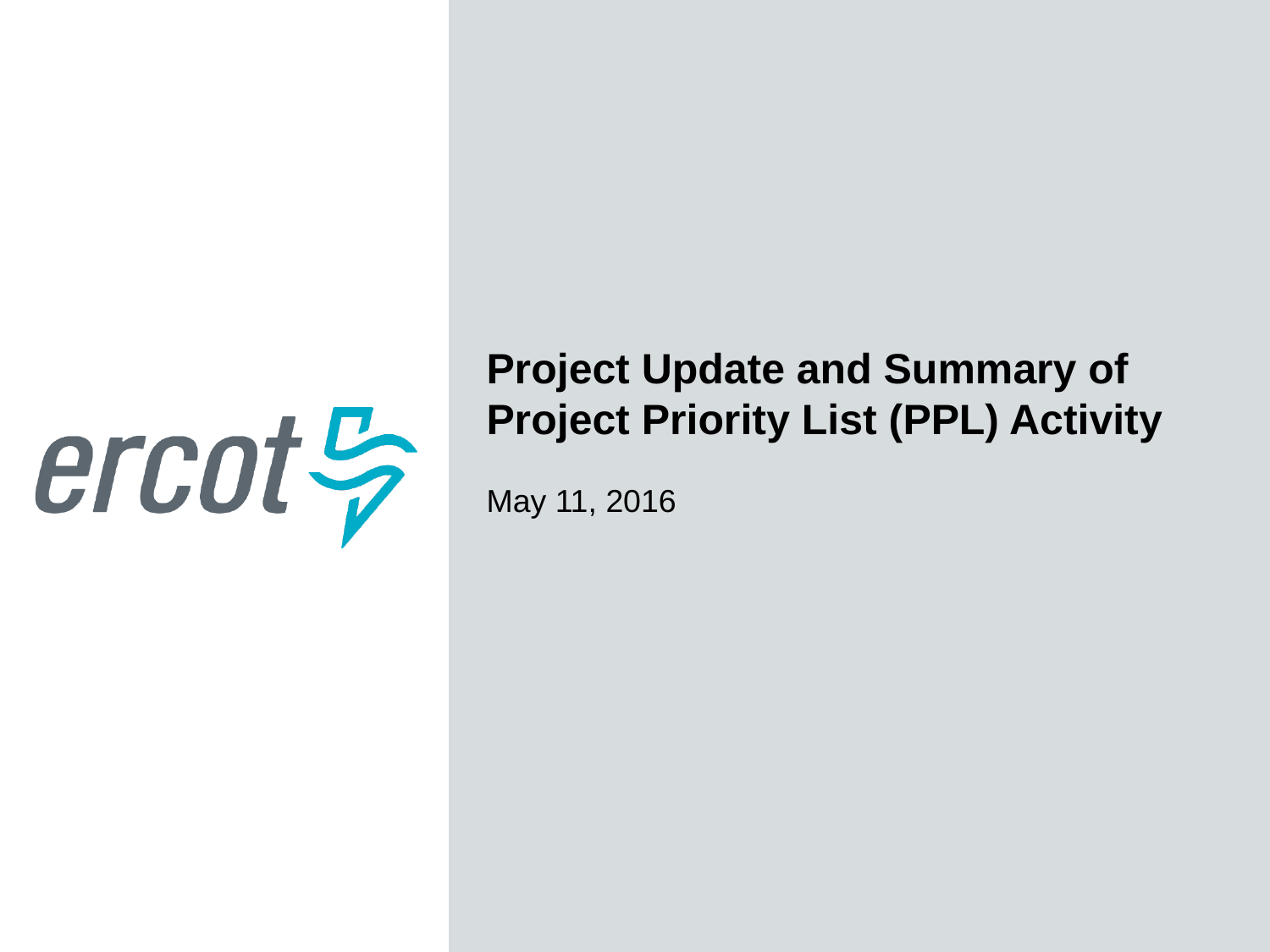

Project Update and Summary of
Project Priority List (PPL) Activity

May 11, 2016